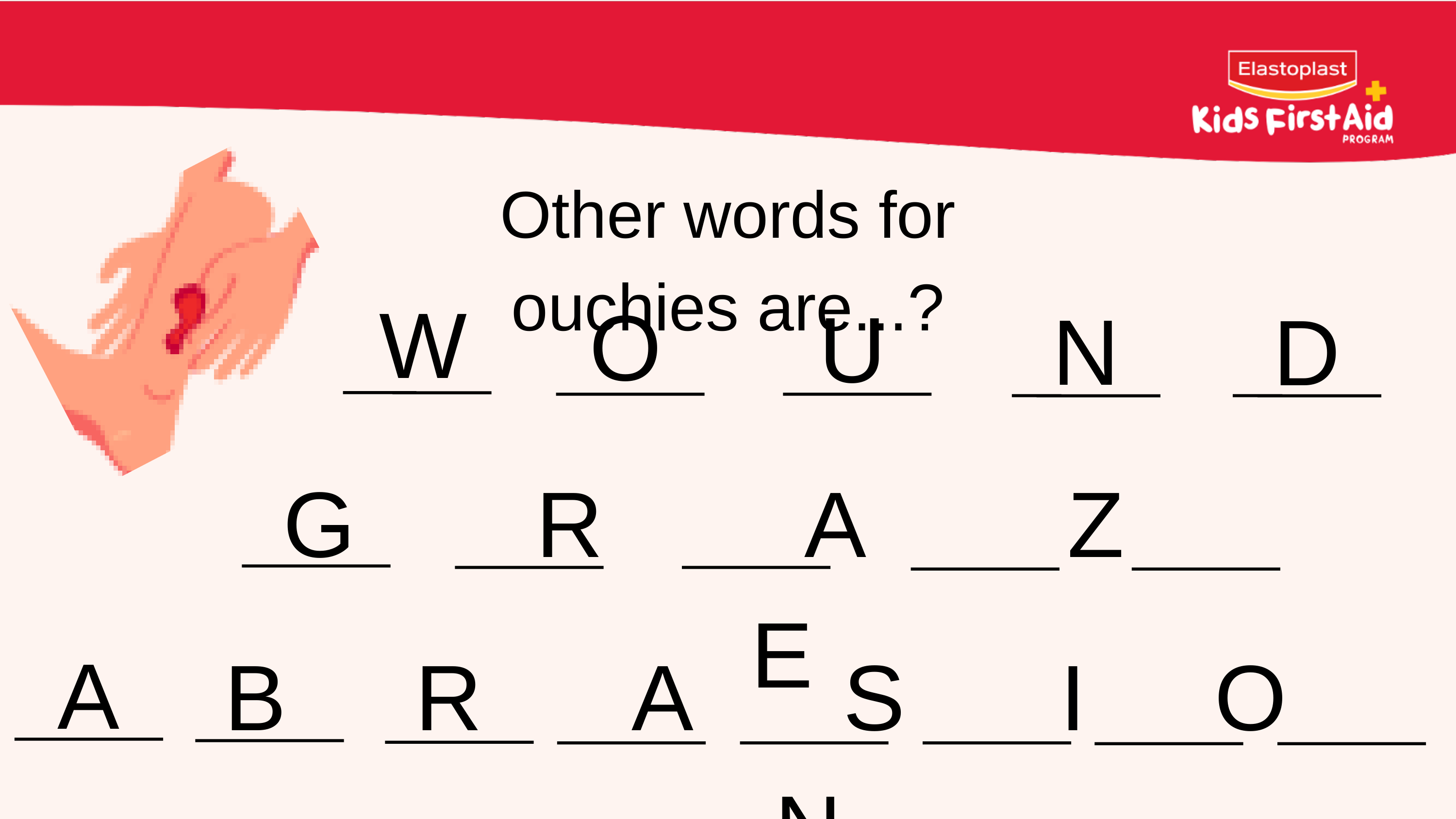

Other words for ouchies are...?

W
O
U
N
D

G       R        A        Z       E

A
B     R      A      S      I     O     N

31